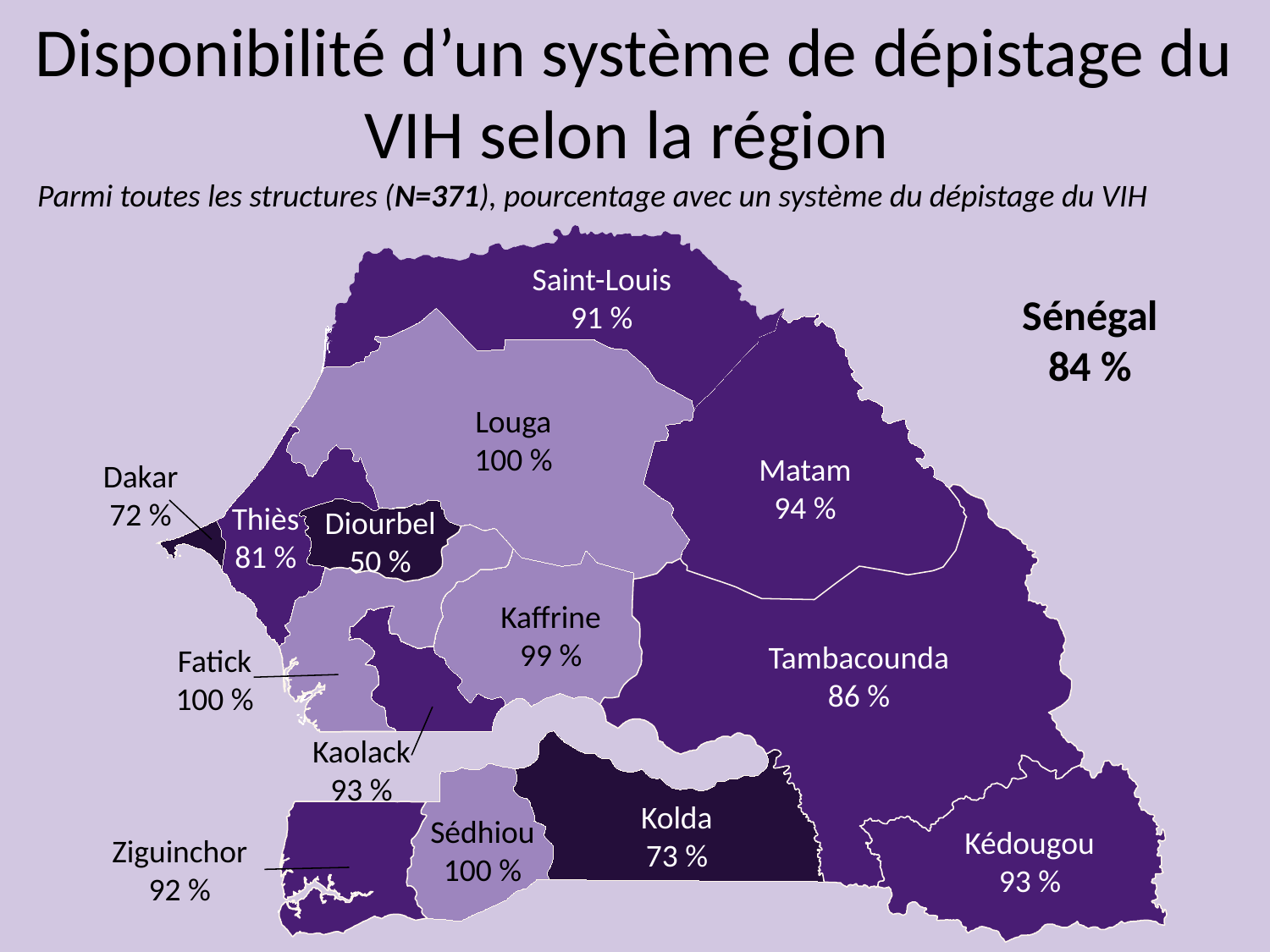

Disponibilité d’un système de dépistage du VIH selon la région

Parmi toutes les structures (N=371), pourcentage avec un système du dépistage du VIH
Saint-Louis
91 %
Sénégal
84 %
Louga
100 %
Matam
94 %
Dakar
72 %
Thiès
81 %
Diourbel
50 %
Kaffrine
99 %
Tambacounda
86 %
Fatick
100 %
Kaolack
93 %
Kolda
73 %
Sédhiou
100 %
Kédougou
93 %
Ziguinchor
92 %